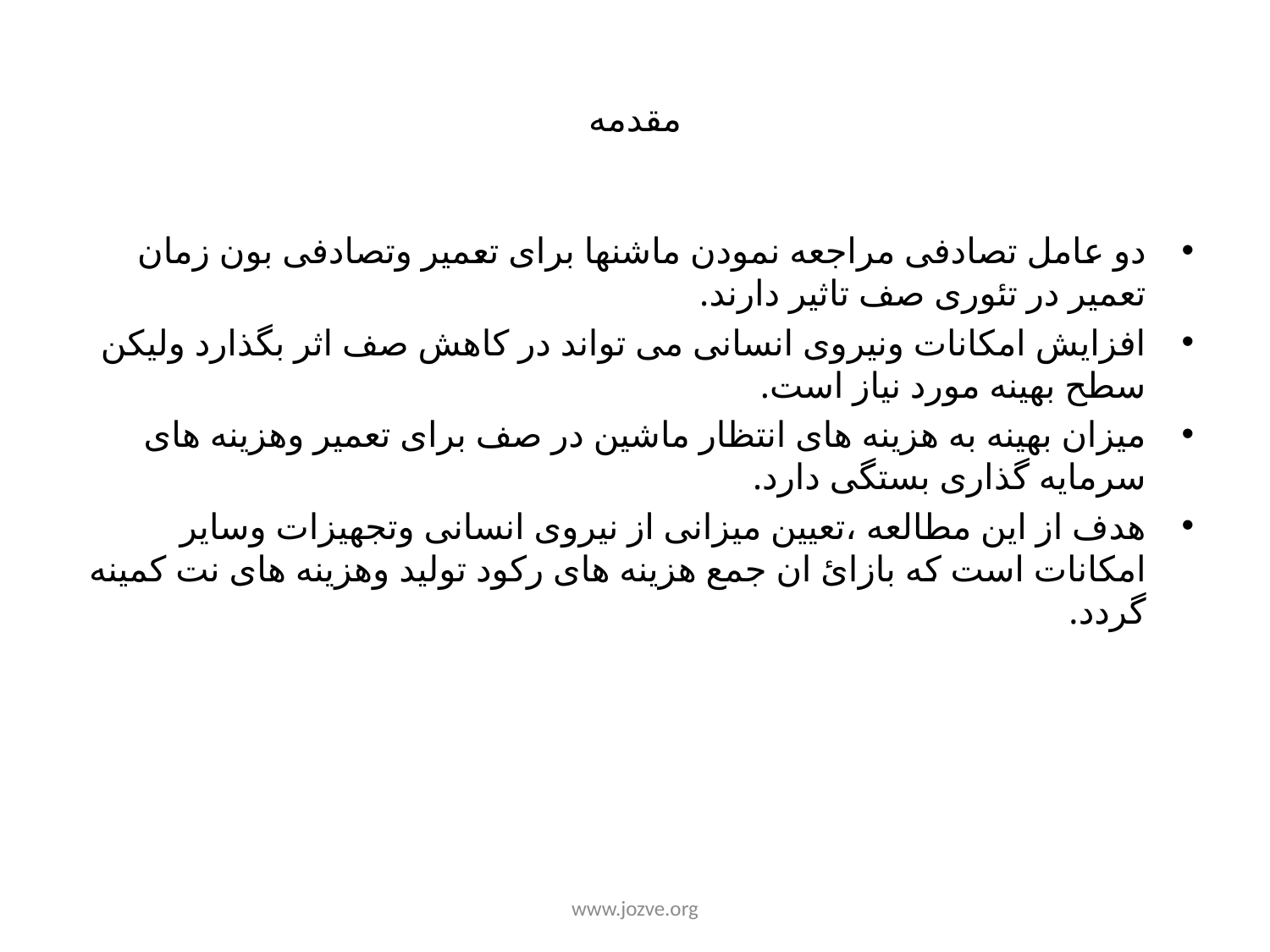

# مقدمه
دو عامل تصادفی مراجعه نمودن ماشنها برای تعمیر وتصادفی بون زمان تعمیر در تئوری صف تاثیر دارند.
افزایش امکانات ونیروی انسانی می تواند در کاهش صف اثر بگذارد ولیکن سطح بهینه مورد نیاز است.
میزان بهینه به هزینه های انتظار ماشین در صف برای تعمیر وهزینه های سرمایه گذاری بستگی دارد.
هدف از این مطالعه ،تعیین میزانی از نیروی انسانی وتجهیزات وسایر امکانات است که بازائ ان جمع هزینه های رکود تولید وهزینه های نت کمینه گردد.
www.jozve.org